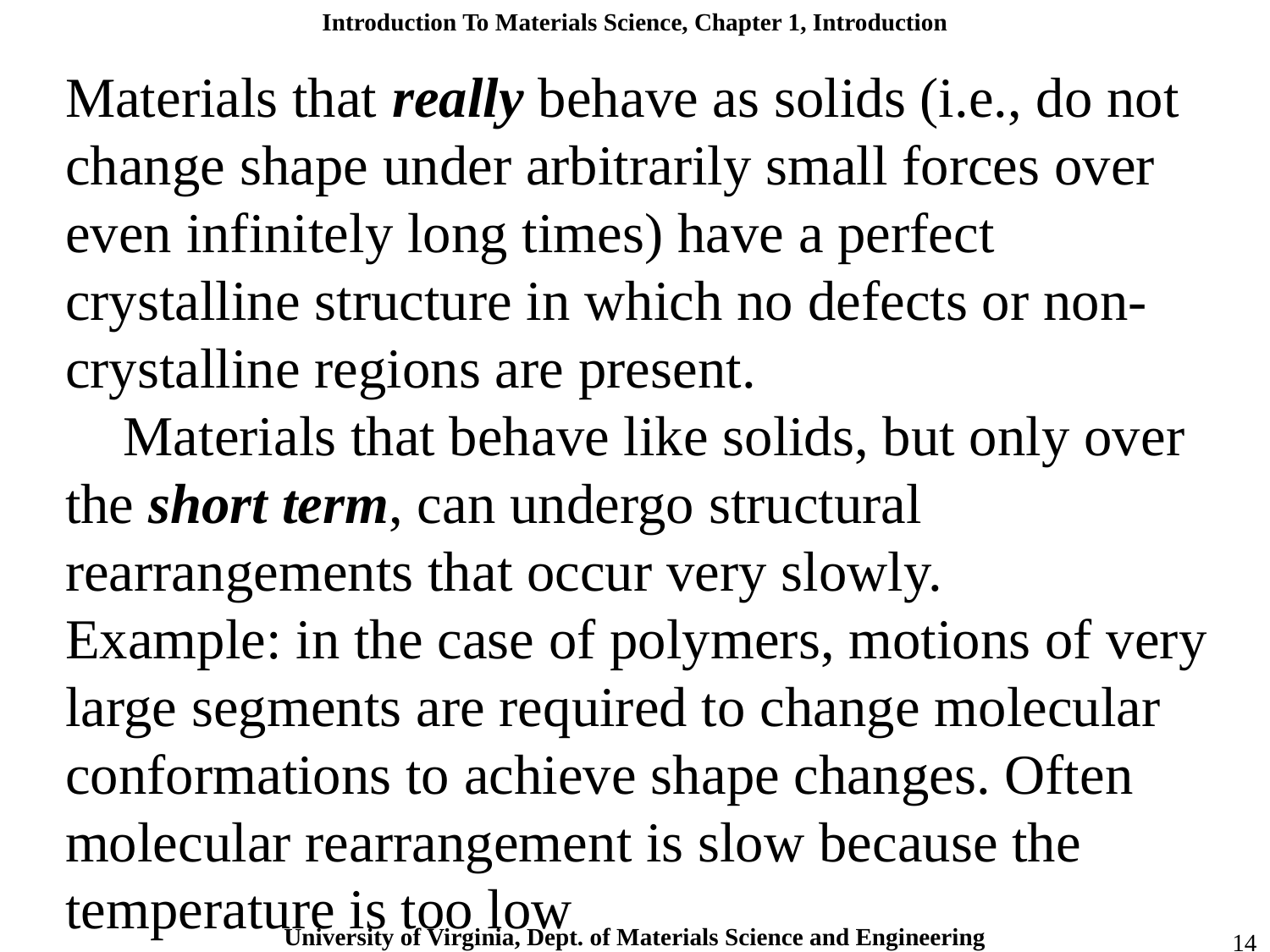

Materials that really behave as solids (i.e., do not change shape under arbitrarily small forces over even infinitely long times) have a perfect crystalline structure in which no defects or non-crystalline regions are present.
􀀩 Materials that behave like solids, but only over the short term, can undergo structural rearrangements that occur very slowly.
Example: in the case of polymers, motions of very large segments are required to change molecular conformations to achieve shape changes. Often molecular rearrangement is slow because the temperature is too low
14